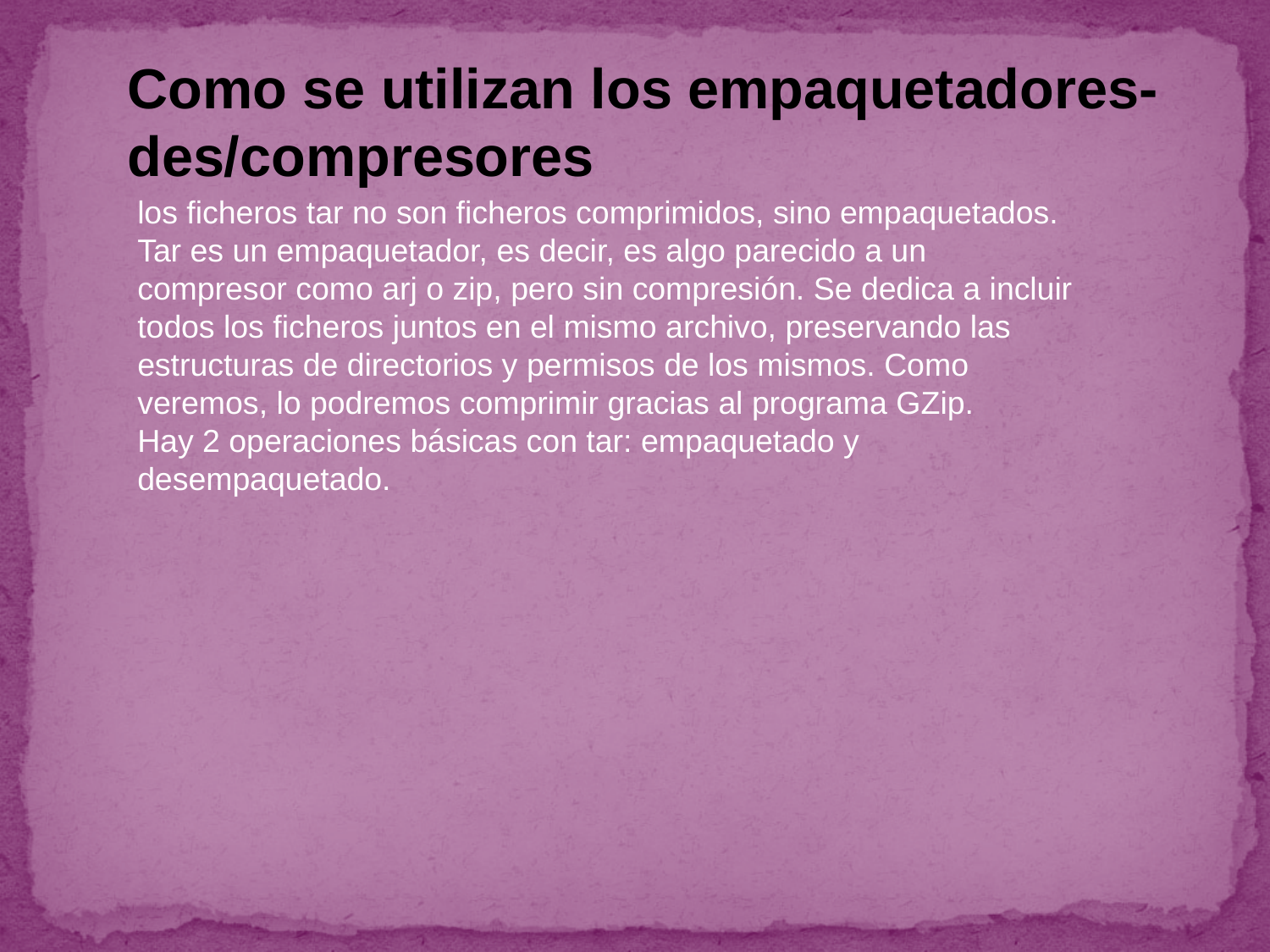

Como se utilizan los empaquetadores- des/compresores
los ficheros tar no son ficheros comprimidos, sino empaquetados. Tar es un empaquetador, es decir, es algo parecido a un compresor como arj o zip, pero sin compresión. Se dedica a incluir todos los ficheros juntos en el mismo archivo, preservando las estructuras de directorios y permisos de los mismos. Como veremos, lo podremos comprimir gracias al programa GZip.
Hay 2 operaciones básicas con tar: empaquetado y desempaquetado.